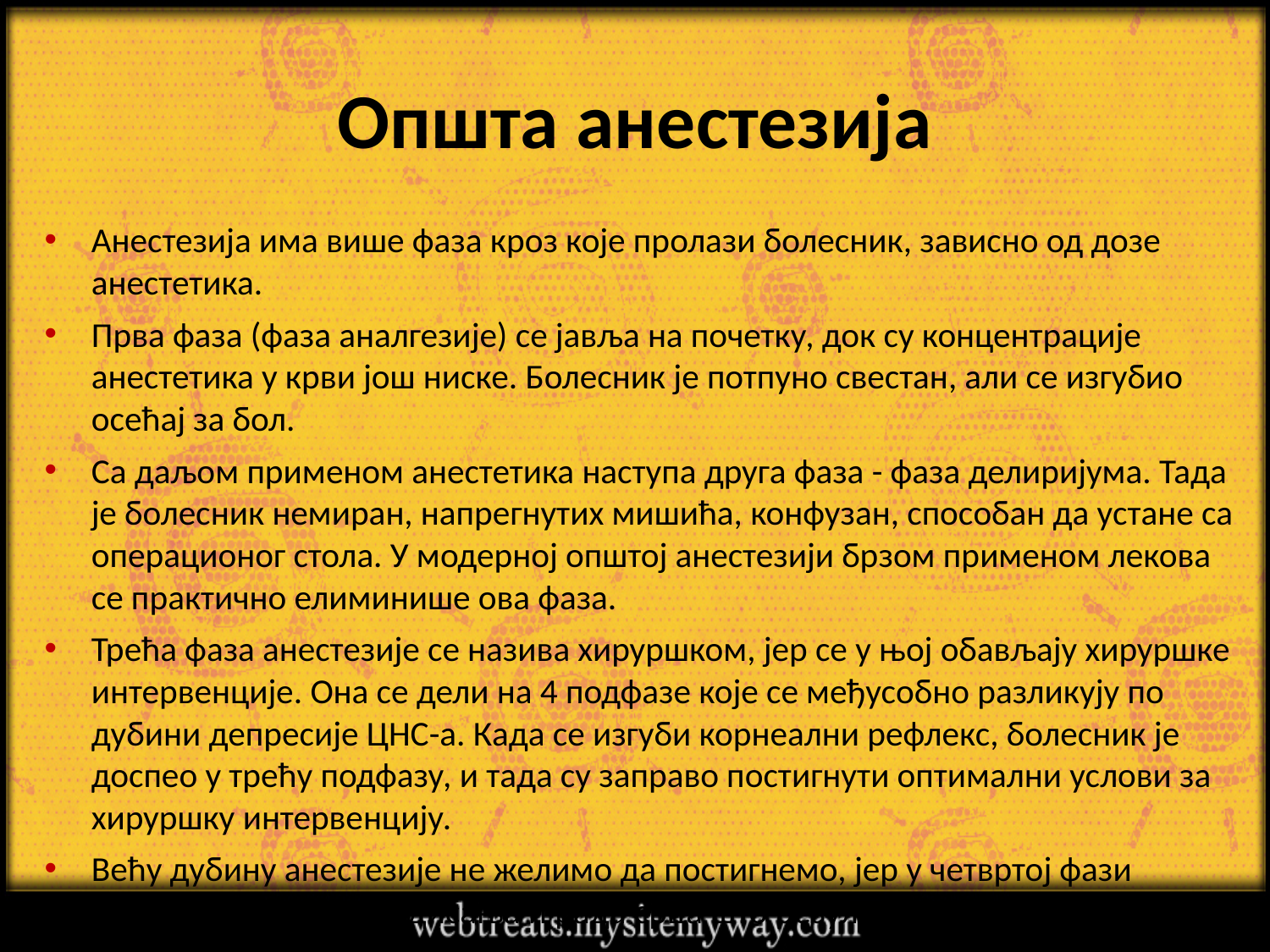

# Општа анестезија
Анестезија има више фаза кроз које пролази болесник, зависно од дозе анестетика.
Прва фаза (фаза аналгезије) се јавља на почетку, док су концентрације анестетика у крви још ниске. Болесник је потпуно свестан, али се изгубио осећај за бол.
Са даљом применом анестетика наступа друга фаза - фаза делиријума. Тада је болесник немиран, напрегнутих мишића, конфузан, способан да устане са операционог стола. У модерној општој анестезији брзом применом лекова се практично елиминише ова фаза.
Трећа фаза анестезије се назива хируршком, јер се у њој обављају хируршке интервенције. Она се дели на 4 подфазе које се међусобно разликују по дубини депресије ЦНС-а. Када се изгуби корнеални рефлекс, болесник је доспео у трећу подфазу, и тада су заправо постигнути оптимални услови за хируршку интервенцију.
Већу дубину анестезије не желимо да постигнемо, јер у четвртој фази долази до депресије дисања и рада срца што резултира леталним исходом.